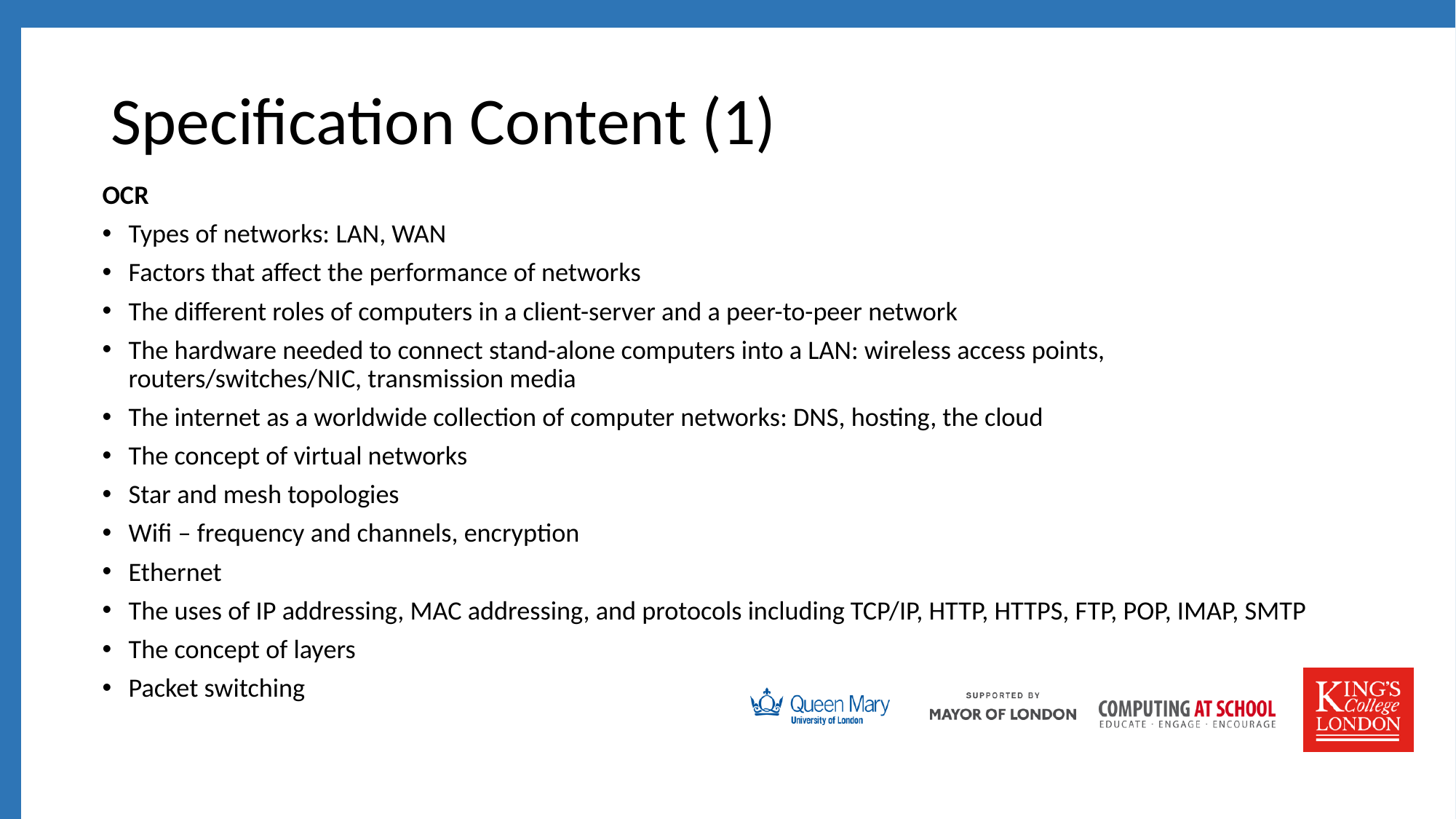

# Specification Content (1)
OCR
Types of networks: LAN, WAN
Factors that affect the performance of networks
The different roles of computers in a client-server and a peer-to-peer network
The hardware needed to connect stand-alone computers into a LAN: wireless access points, routers/switches/NIC, transmission media
The internet as a worldwide collection of computer networks: DNS, hosting, the cloud
The concept of virtual networks
Star and mesh topologies
Wifi – frequency and channels, encryption
Ethernet
The uses of IP addressing, MAC addressing, and protocols including TCP/IP, HTTP, HTTPS, FTP, POP, IMAP, SMTP
The concept of layers
Packet switching